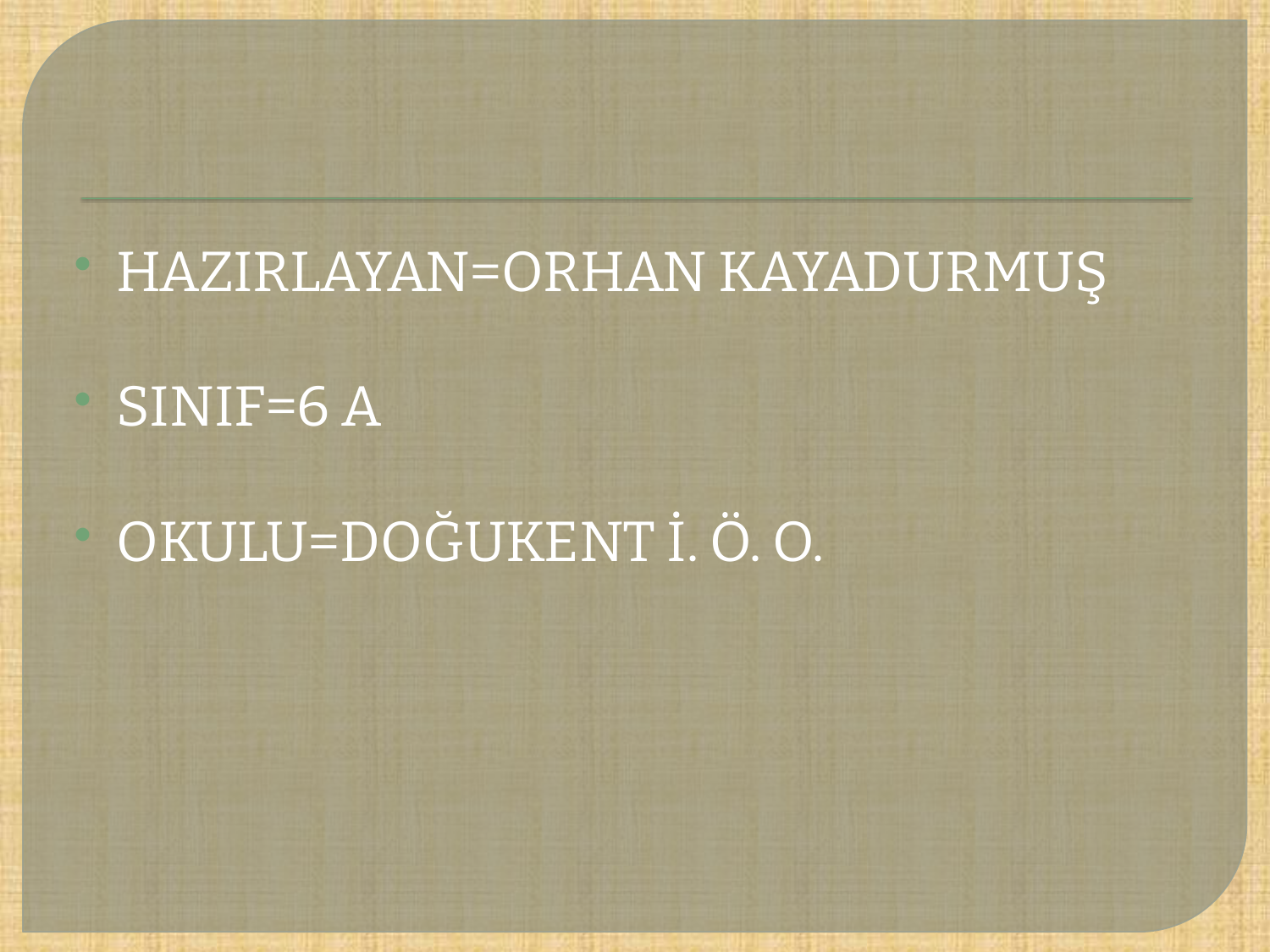

#
HAZIRLAYAN=ORHAN KAYADURMUŞ

SINIF=6 A

OKULU=DOĞUKENT İ. Ö. O.